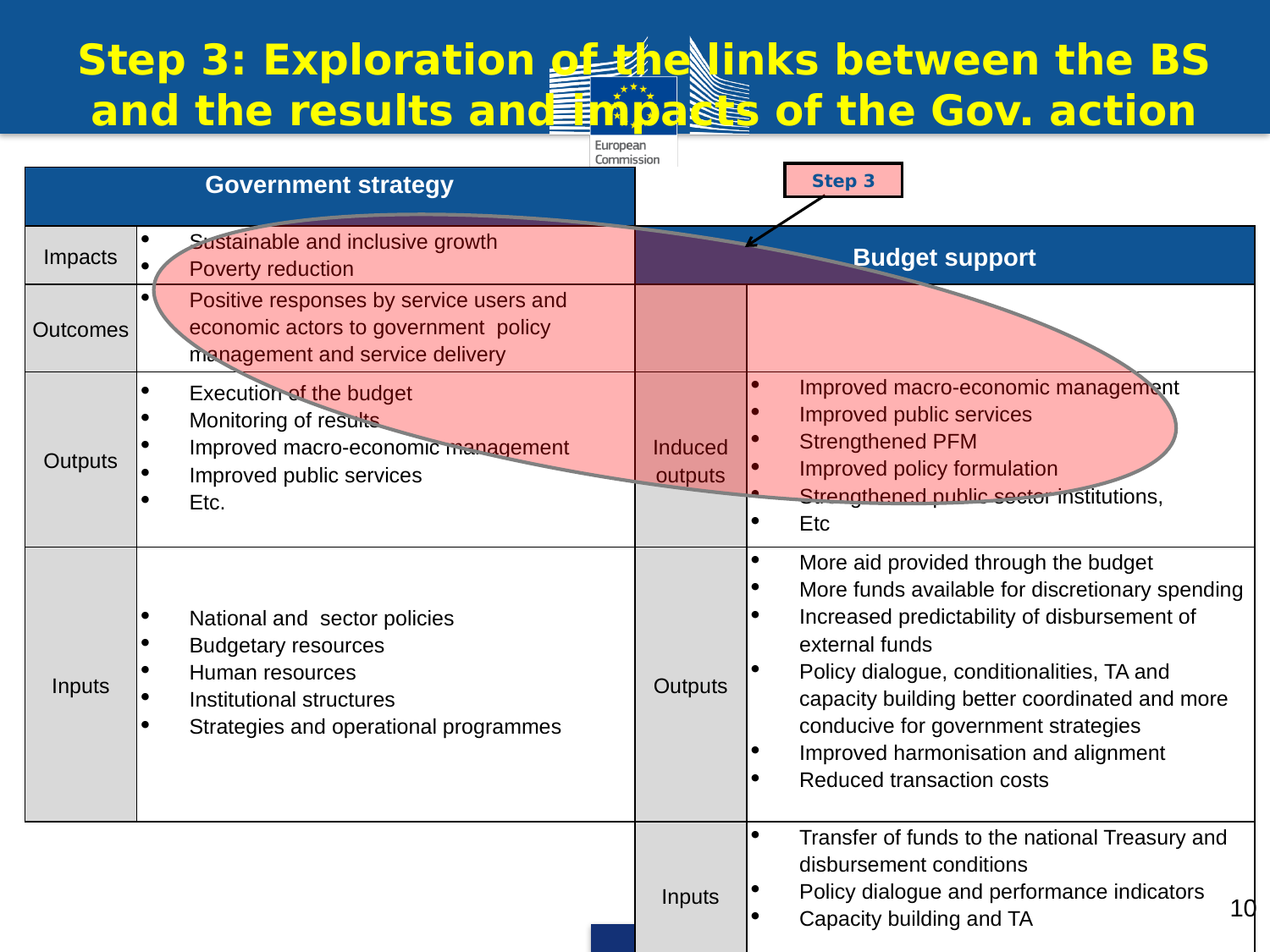

Step 3: Exploration of the links between the BS and the results and impacts of the Gov. action
Step 3
| Government strategy |  |  |  |  |
| --- | --- | --- | --- | --- |
| Impacts | Sustainable and inclusive growth Poverty reduction | Budget support |  |  |
| Outcomes | Positive responses by service users and economic actors to government policy management and service delivery |  |  |  |
| Outputs | Execution of the budget Monitoring of results Improved macro-economic management Improved public services Etc. | Induced outputs | Improved macro-economic management Improved public services Strengthened PFM Improved policy formulation Strengthened public sector institutions, Etc |  |
| Inputs | National and sector policies Budgetary resources Human resources Institutional structures Strategies and operational programmes | Outputs | More aid provided through the budget More funds available for discretionary spending Increased predictability of disbursement of external funds Policy dialogue, conditionalities, TA and capacity building better coordinated and more conducive for government strategies Improved harmonisation and alignment Reduced transaction costs |  |
|  |  | Inputs | Transfer of funds to the national Treasury and disbursement conditions Policy dialogue and performance indicators Capacity building and TA |  |

10